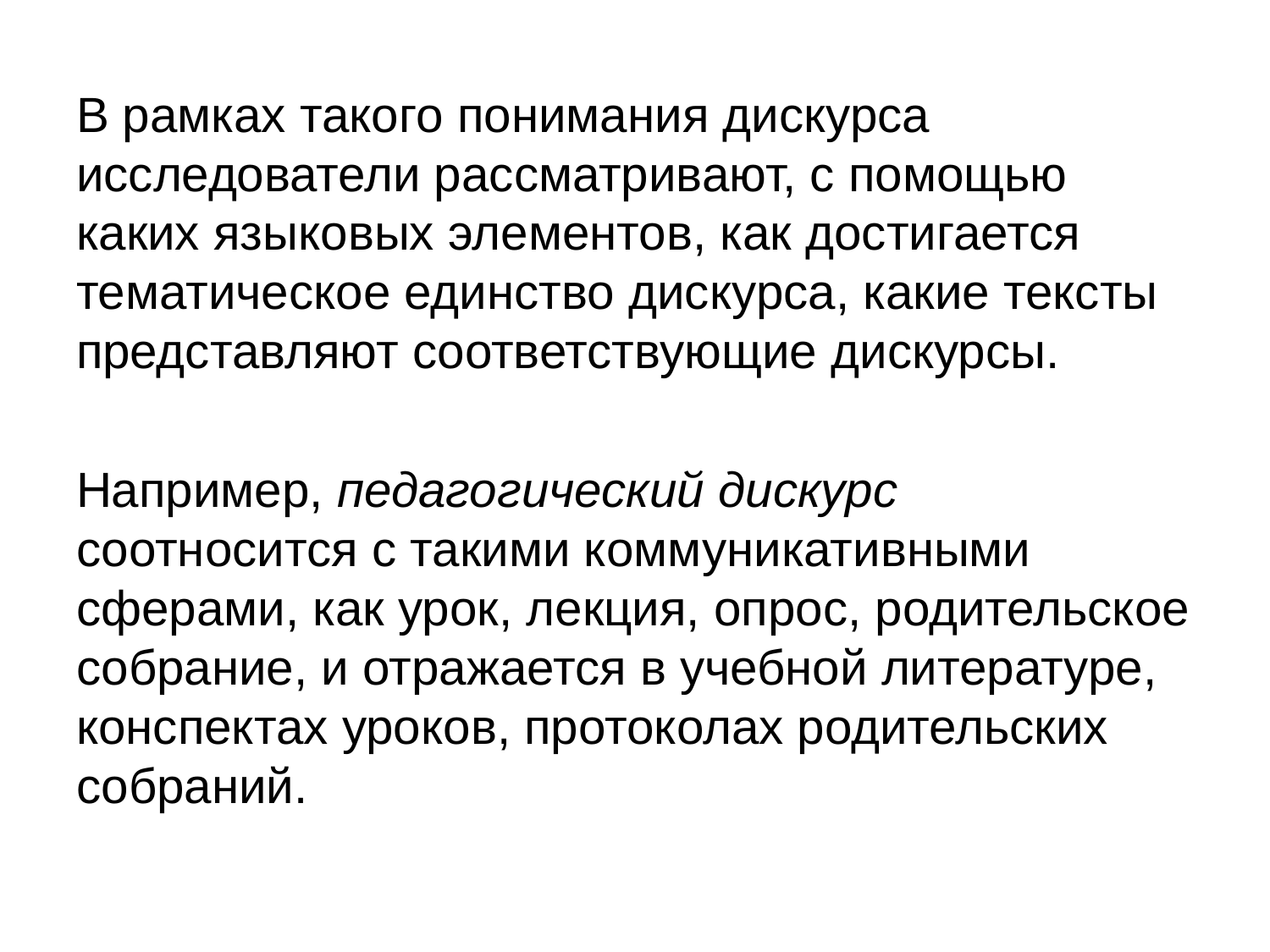

#
В рамках такого понимания дискурса исследователи рассматривают, с помощью каких языковых элементов, как достигается тематическое единство дискурса, какие тексты представляют соответствующие дискурсы.

Например, педагогический дискурс соотносится с такими коммуникативными сферами, как урок, лекция, опрос, родительское собрание, и отражается в учебной литературе, конспектах уроков, протоколах родительских собраний.